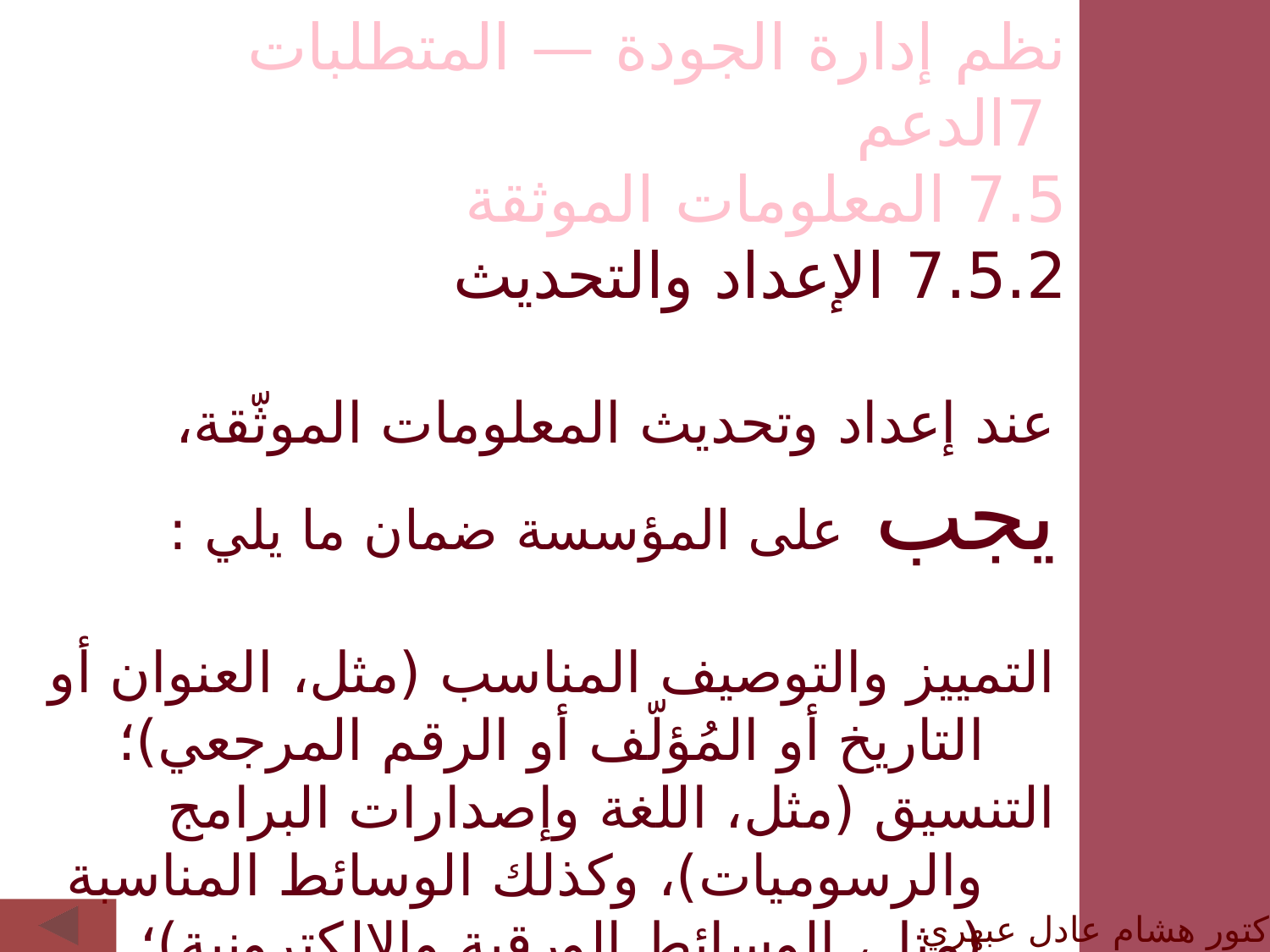

نظم إدارة الجودة — المتطلبات
 7الدعم
7.5 المعلومات الموثقة
7.5.2 الإعداد والتحديث

عند إعداد وتحديث المعلومات الموثّقة، يجب على المؤسسة ضمان ما يلي :

التمييز والتوصيف المناسب (مثل، العنوان أو التاريخ أو المُؤلّف أو الرقم المرجعي)؛
التنسيق (مثل، اللغة وإصدارات البرامج والرسوميات)، وكذلك الوسائط المناسبة (مثل، الوسائط الورقية والإلكترونية)؛
المراجعة والمصادقة على الملائمة والكفاية؛

الدكتور هشام عادل عبهري